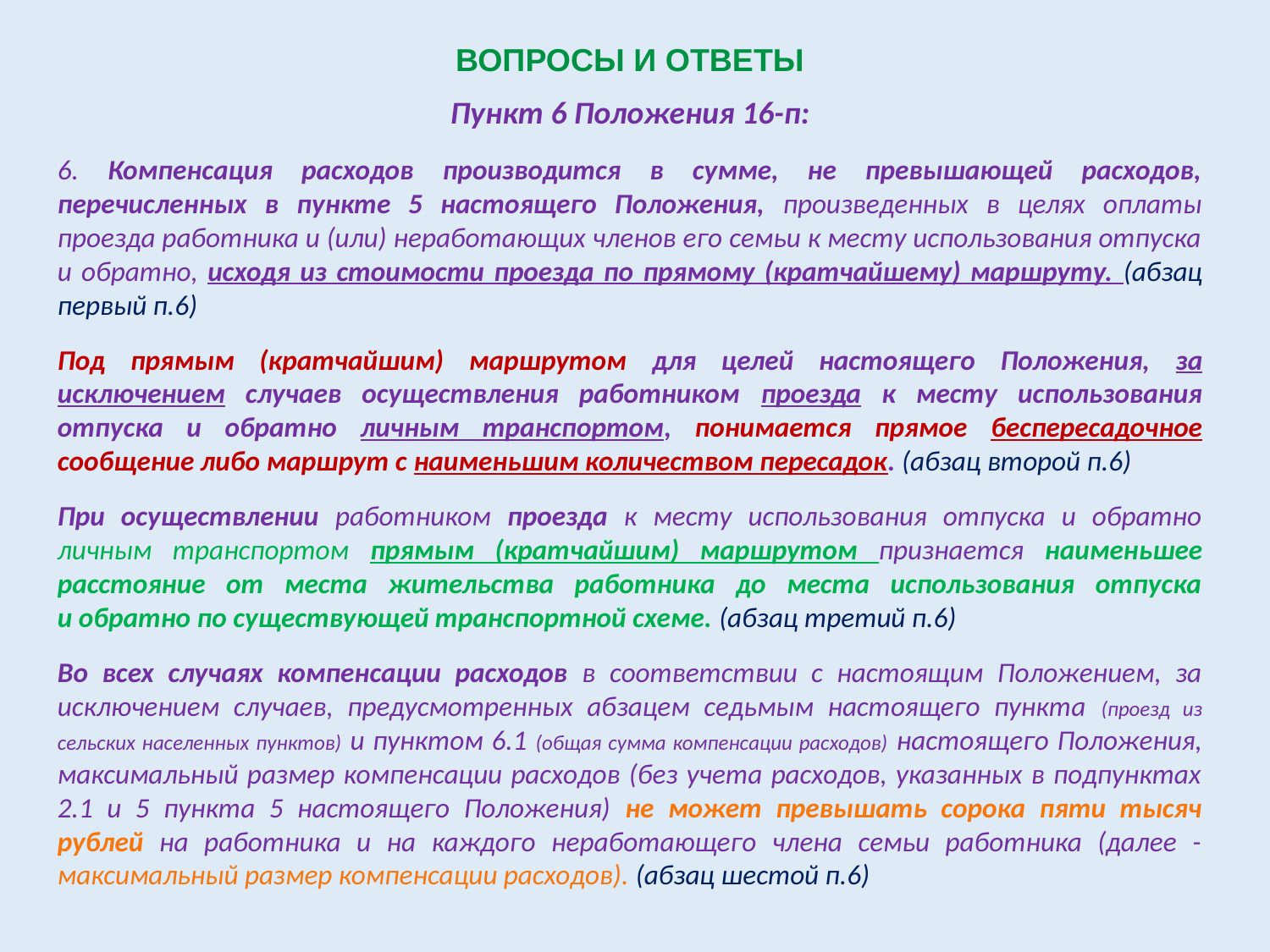

Вопросы и Ответы
Пункт 6 Положения 16-п:
6. Компенсация расходов производится в сумме, не превышающей расходов, перечисленных в пункте 5 настоящего Положения, произведенных в целях оплаты проезда работника и (или) неработающих членов его семьи к месту использования отпуска и обратно, исходя из стоимости проезда по прямому (кратчайшему) маршруту. (абзац первый п.6)
Под прямым (кратчайшим) маршрутом для целей настоящего Положения, за исключением случаев осуществления работником проезда к месту использования отпуска и обратно личным транспортом, понимается прямое беспересадочное сообщение либо маршрут с наименьшим количеством пересадок. (абзац второй п.6)
При осуществлении работником проезда к месту использования отпуска и обратно личным транспортом прямым (кратчайшим) маршрутом признается наименьшее расстояние от места жительства работника до места использования отпуска
и обратно по существующей транспортной схеме. (абзац третий п.6)
Во всех случаях компенсации расходов в соответствии с настоящим Положением, за исключением случаев, предусмотренных абзацем седьмым настоящего пункта (проезд из сельских населенных пунктов) и пунктом 6.1 (общая сумма компенсации расходов) настоящего Положения, максимальный размер компенсации расходов (без учета расходов, указанных в подпунктах 2.1 и 5 пункта 5 настоящего Положения) не может превышать сорока пяти тысяч рублей на работника и на каждого неработающего члена семьи работника (далее - максимальный размер компенсации расходов). (абзац шестой п.6)